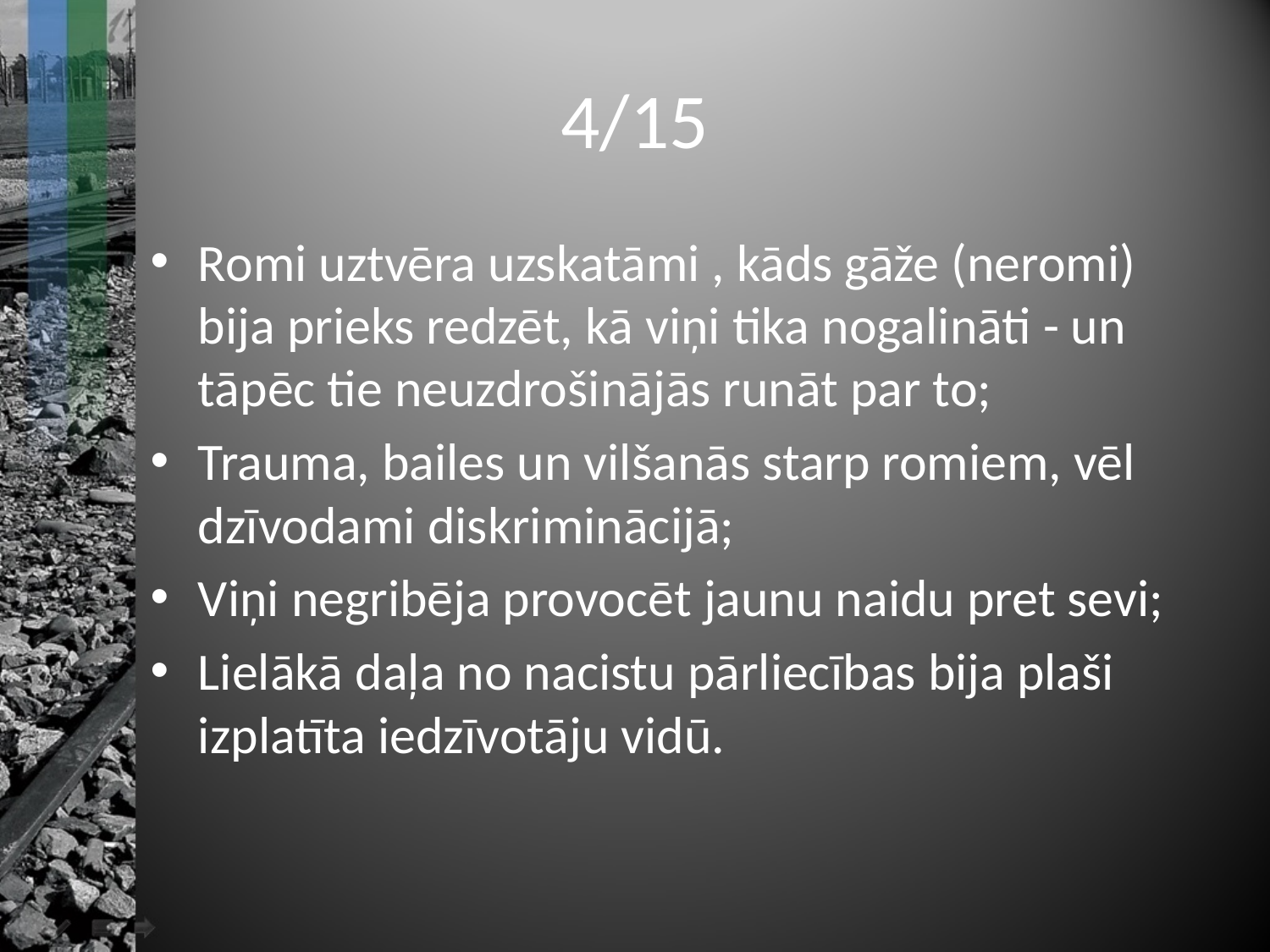

# 4/15
Romi uztvēra uzskatāmi , kāds gāže (neromi) bija prieks redzēt, kā viņi tika nogalināti - un tāpēc tie neuzdrošinājās runāt par to;
Trauma, bailes un vilšanās starp romiem, vēl dzīvodami diskriminācijā;
Viņi negribēja provocēt jaunu naidu pret sevi;
Lielākā daļa no nacistu pārliecības bija plaši izplatīta iedzīvotāju vidū.